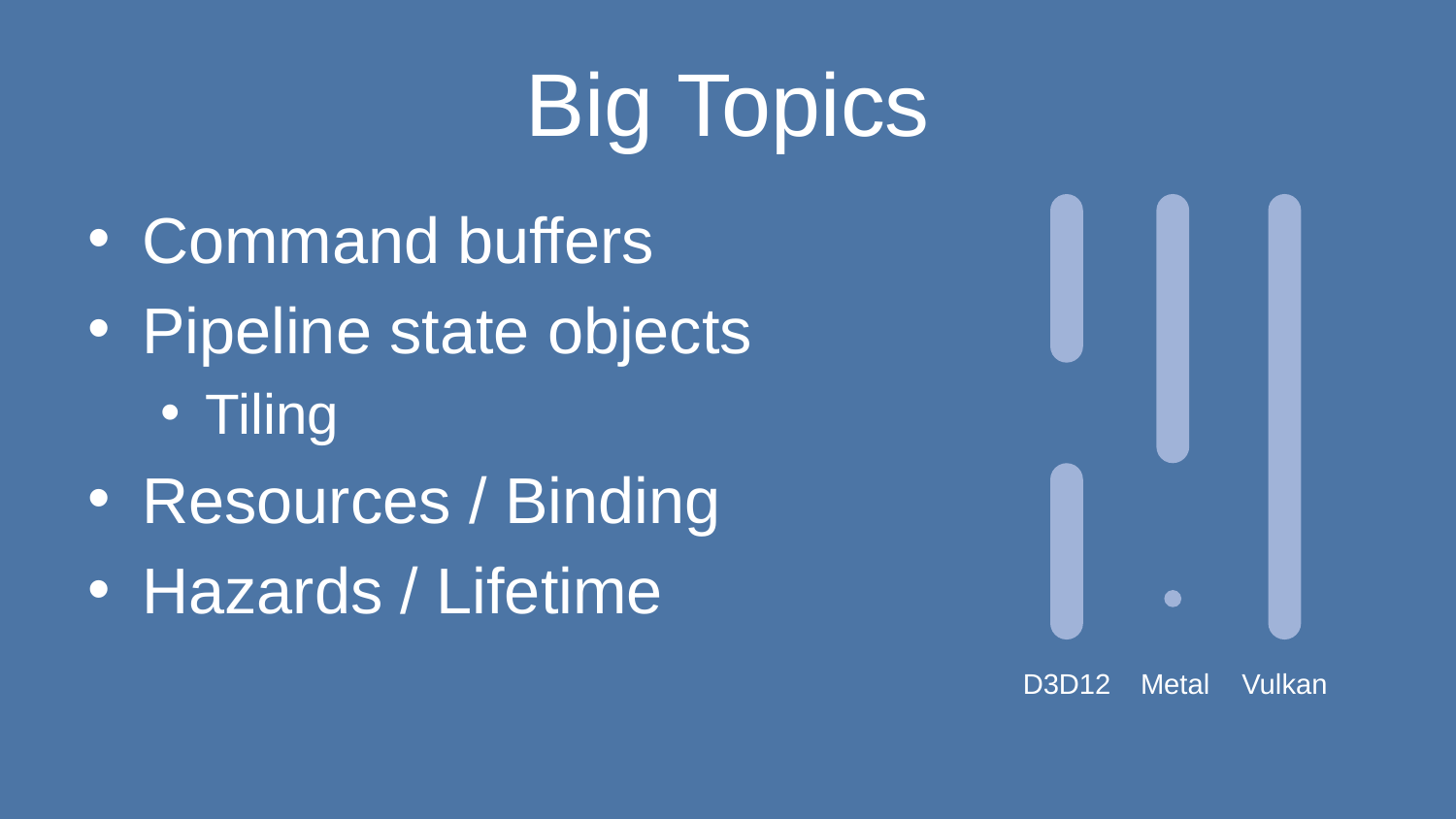

# Big Topics
Command buffers
Pipeline state objects
Tiling
Resources / Binding
Hazards / Lifetime

D3D12
Metal
Vulkan